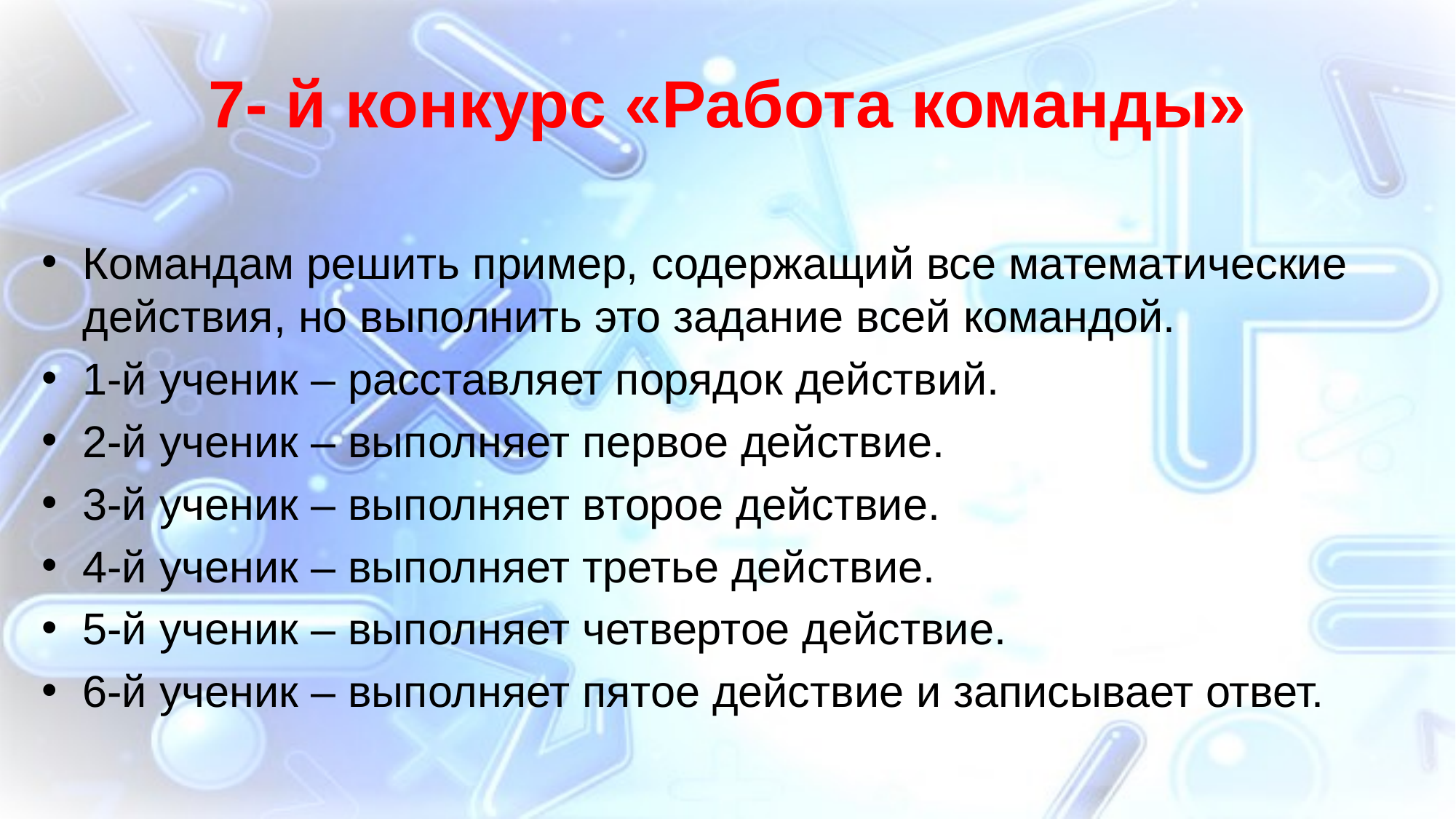

7- й конкурс «Работа команды»
Командам решить пример, содержащий все математические действия, но выполнить это задание всей командой.
1-й ученик – расставляет порядок действий.
2-й ученик – выполняет первое действие.
3-й ученик – выполняет второе действие.
4-й ученик – выполняет третье действие.
5-й ученик – выполняет четвертое действие.
6-й ученик – выполняет пятое действие и записывает ответ.